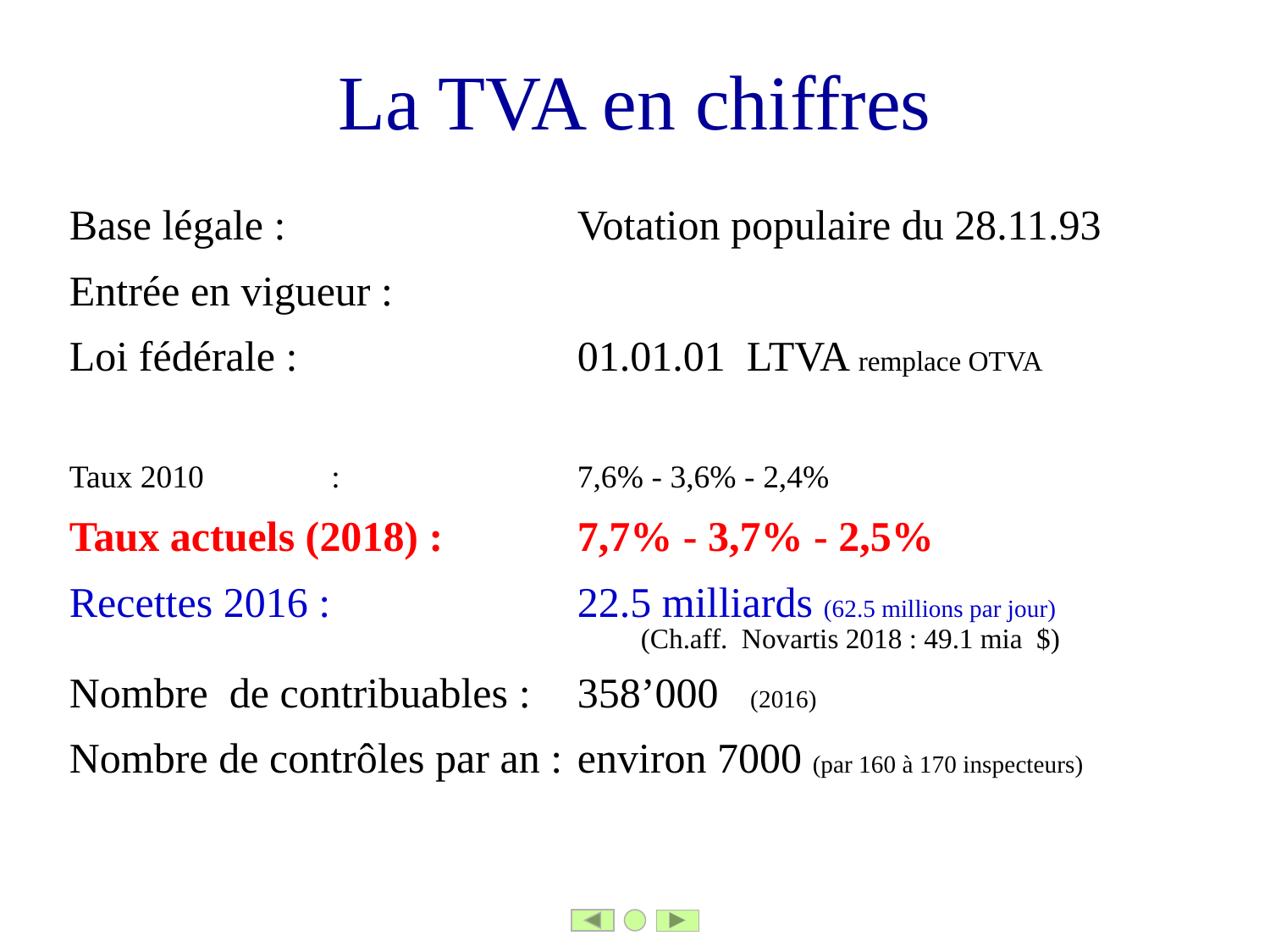

# La TVA en chiffres
Base légale :			Votation populaire du 28.11.93
Entrée en vigueur : 		1er janvier 1995
Loi fédérale :			01.01.01  LTVA remplace OTVA
				12.06.09  nLTVA (nouvelle loi)
Taux 2010	 :		7,6% - 3,6% - 2,4%
Taux actuels (2018) :	 	7,7% - 3,7% - 2,5%
Recettes 2016 :		22.5 milliards (62.5 millions par jour)
				      (Ch.aff.  Novartis 2018 : 49.1 mia  $)
Nombre  de contribuables :	358’000   (2016)
Nombre de contrôles par an :	environ 7000 (par 160 à 170 inspecteurs)